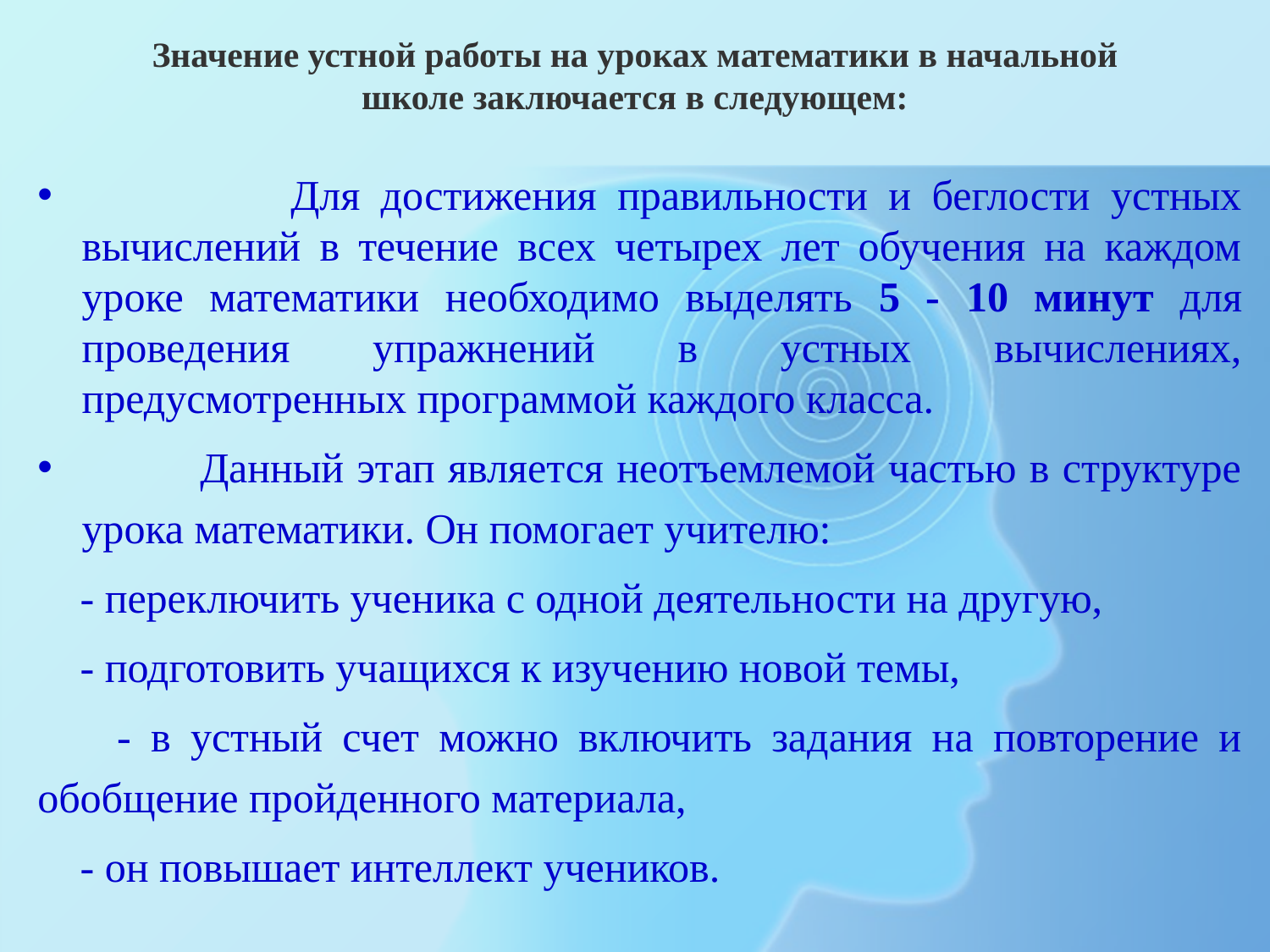

# Значение устной работы на уроках математики в начальной школе заключается в следующем:
          Для достижения правильности и беглости устных вычислений в течение всех четырех лет обучения на каждом уроке математики необходимо выделять 5 - 10 минут для проведения упражнений в устных вычислениях, предусмотренных программой каждого класса.
         Данный этап является неотъемлемой частью в структуре урока математики. Он помогает учителю:
    - переключить ученика с одной деятельности на другую,
    - подготовить учащихся к изучению новой темы,
    - в устный счет можно включить задания на повторение и обобщение пройденного материала,
    - он повышает интеллект учеников.